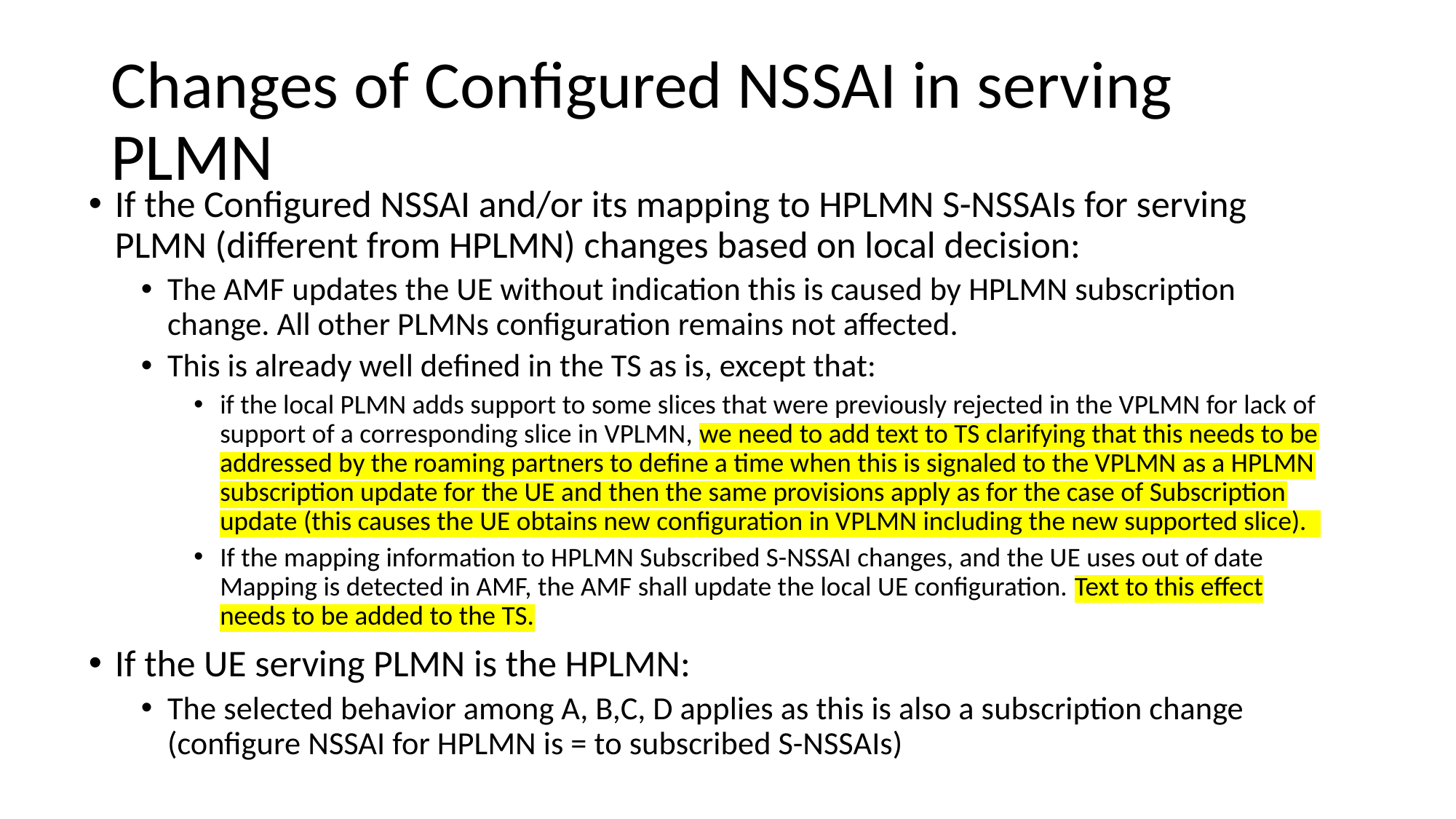

# Changes of Configured NSSAI in serving PLMN
If the Configured NSSAI and/or its mapping to HPLMN S-NSSAIs for serving PLMN (different from HPLMN) changes based on local decision:
The AMF updates the UE without indication this is caused by HPLMN subscription change. All other PLMNs configuration remains not affected.
This is already well defined in the TS as is, except that:
if the local PLMN adds support to some slices that were previously rejected in the VPLMN for lack of support of a corresponding slice in VPLMN, we need to add text to TS clarifying that this needs to be addressed by the roaming partners to define a time when this is signaled to the VPLMN as a HPLMN subscription update for the UE and then the same provisions apply as for the case of Subscription update (this causes the UE obtains new configuration in VPLMN including the new supported slice).
If the mapping information to HPLMN Subscribed S-NSSAI changes, and the UE uses out of date Mapping is detected in AMF, the AMF shall update the local UE configuration. Text to this effect needs to be added to the TS.
If the UE serving PLMN is the HPLMN:
The selected behavior among A, B,C, D applies as this is also a subscription change (configure NSSAI for HPLMN is = to subscribed S-NSSAIs)